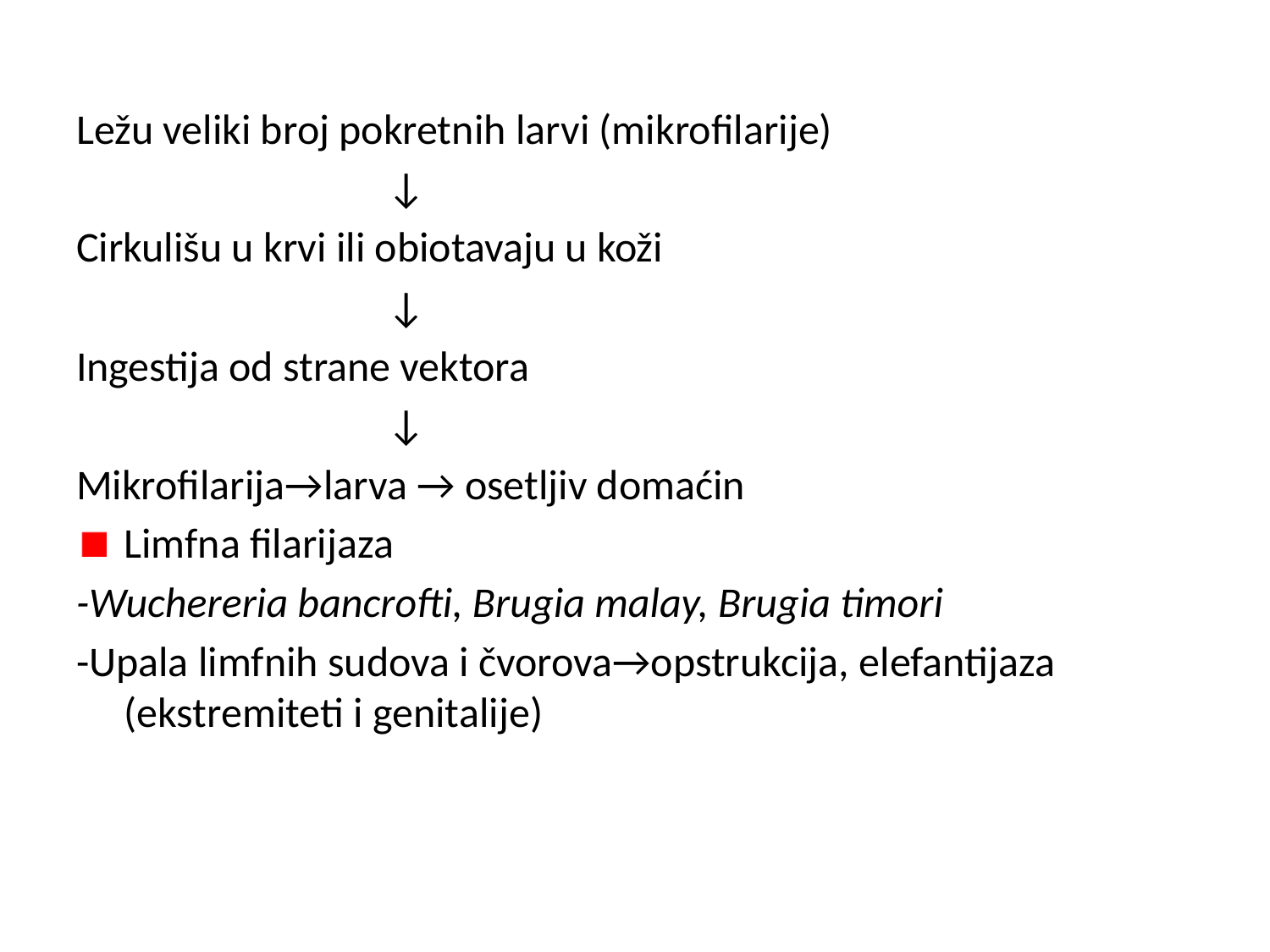

Ležu veliki broj pokretnih larvi (mikrofilarije)
			 ↓
Cirkulišu u krvi ili obiotavaju u koži
			 ↓
Ingestija od strane vektora
			 ↓
Mikrofilarija→larva → osetljiv domaćin
Limfna filarijaza
-Wuchereria bancrofti, Brugia malay, Brugia timori
-Upala limfnih sudova i čvorova→opstrukcija, elefantijaza (ekstremiteti i genitalije)